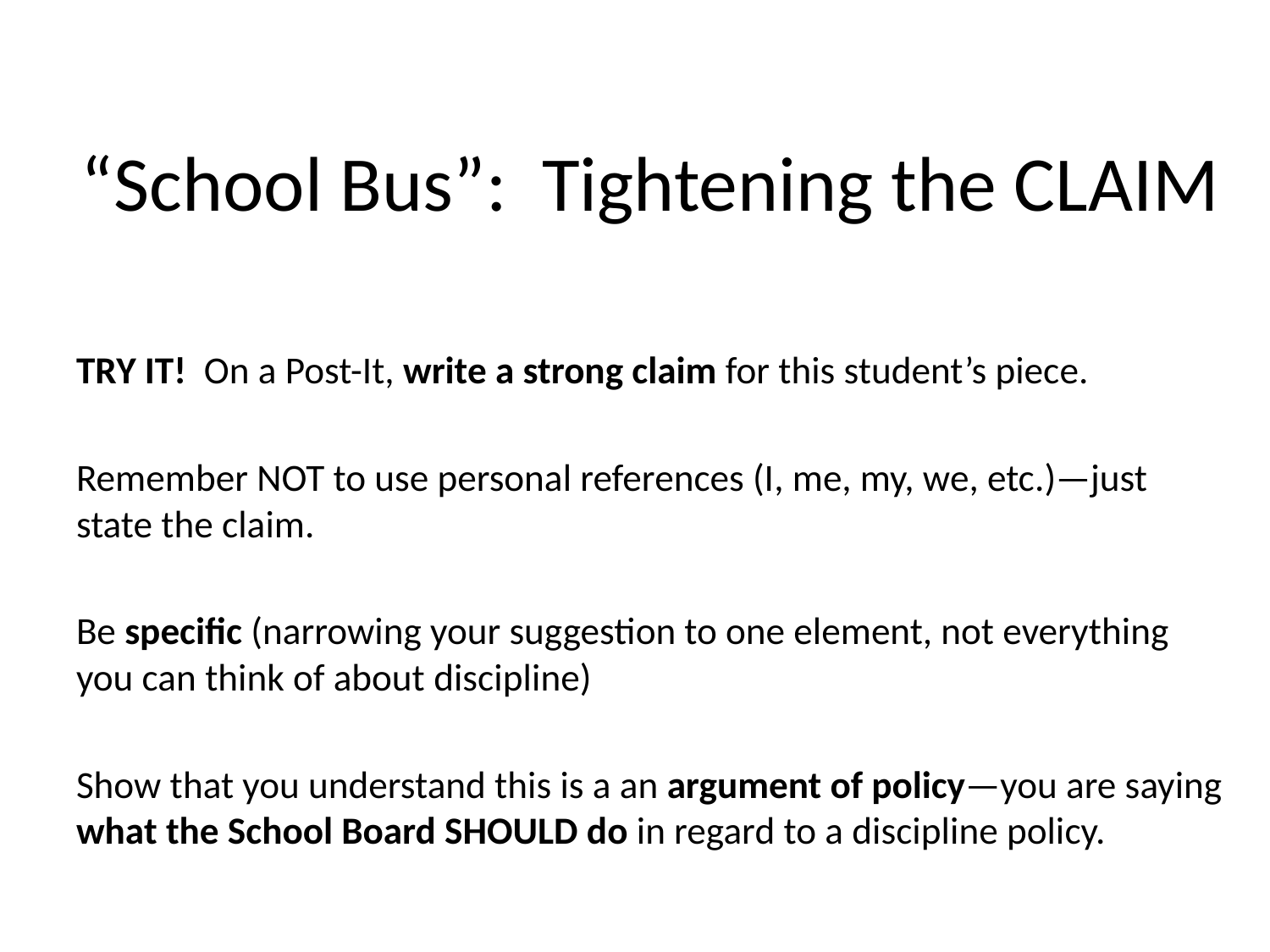

# “School Bus”:  Tightening the CLAIM

TRY IT!  On a Post-It, write a strong claim for this student’s piece.

Remember NOT to use personal references (I, me, my, we, etc.)—just state the claim.

Be specific (narrowing your suggestion to one element, not everything you can think of about discipline)

Show that you understand this is a an argument of policy—you are saying what the School Board SHOULD do in regard to a discipline policy.